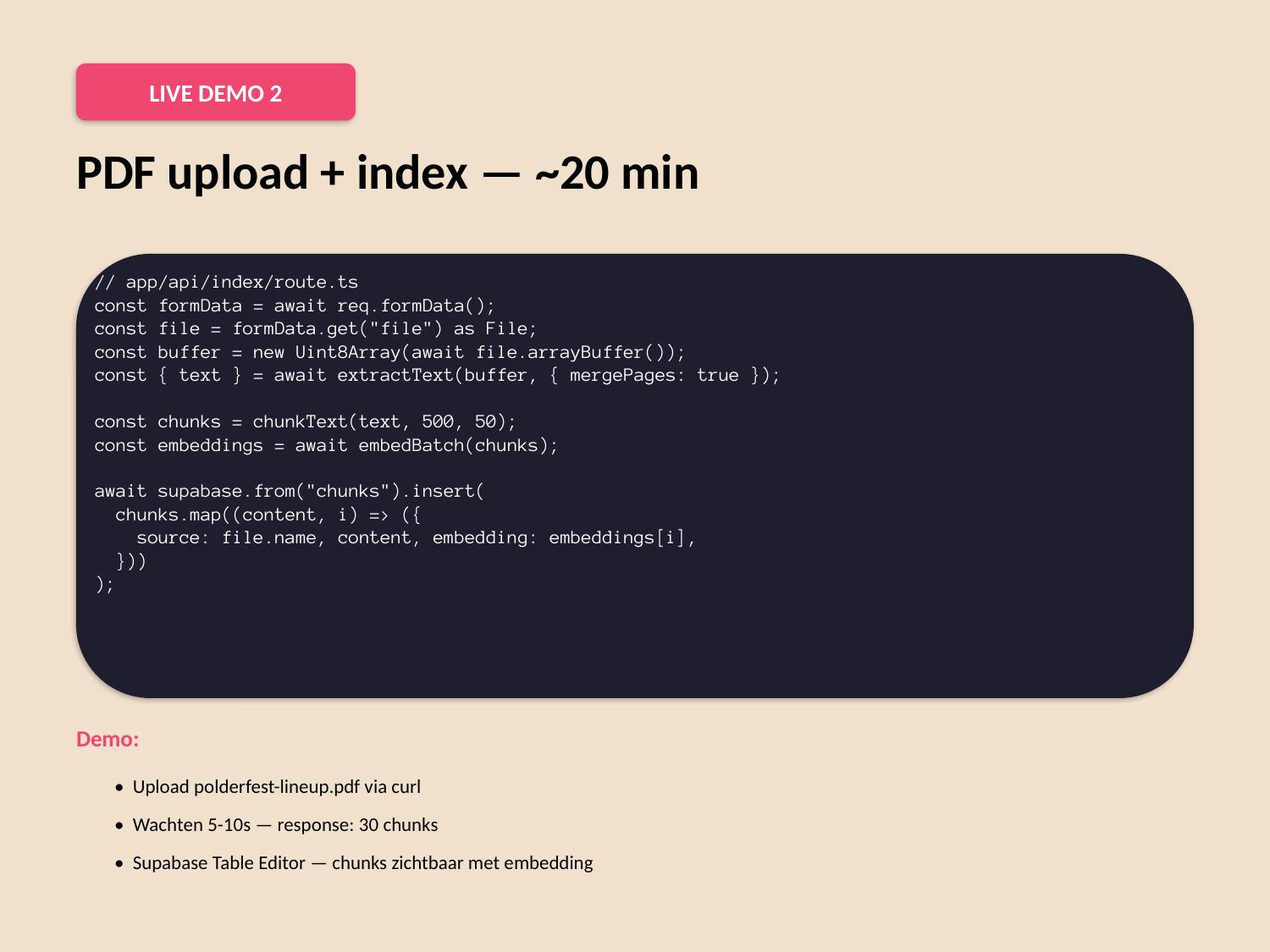

LIVE DEMO 2
PDF upload + index — ~20 min

// app/api/index/route.ts
const formData = await req.formData();
const file = formData.get("file") as File;
const buffer = new Uint8Array(await file.arrayBuffer());
const { text } = await extractText(buffer, { mergePages: true });

const chunks = chunkText(text, 500, 50);
const embeddings = await embedBatch(chunks);

await supabase.from("chunks").insert(
  chunks.map((content, i) => ({
    source: file.name, content, embedding: embeddings[i],
  }))
);
Demo:
•  Upload polderfest-lineup.pdf via curl
•  Wachten 5-10s — response: 30 chunks
•  Supabase Table Editor — chunks zichtbaar met embedding